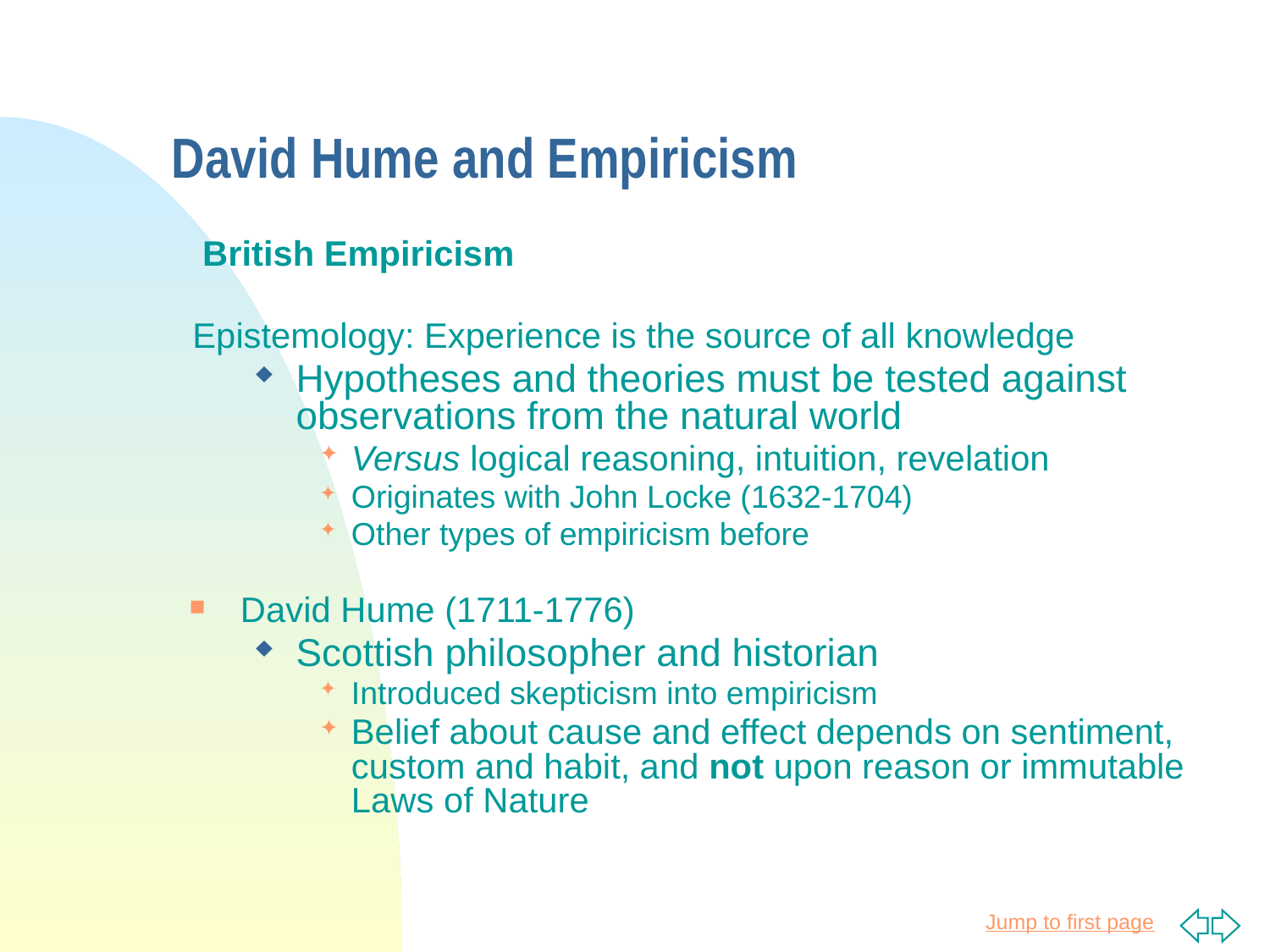

# David Hume and Empiricism
 British Empiricism

Epistemology: Experience is the source of all knowledge
Hypotheses and theories must be tested against observations from the natural world
Versus logical reasoning, intuition, revelation
Originates with John Locke (1632-1704)
Other types of empiricism before

David Hume (1711-1776)
Scottish philosopher and historian
Introduced skepticism into empiricism
Belief about cause and effect depends on sentiment, custom and habit, and not upon reason or immutable Laws of Nature